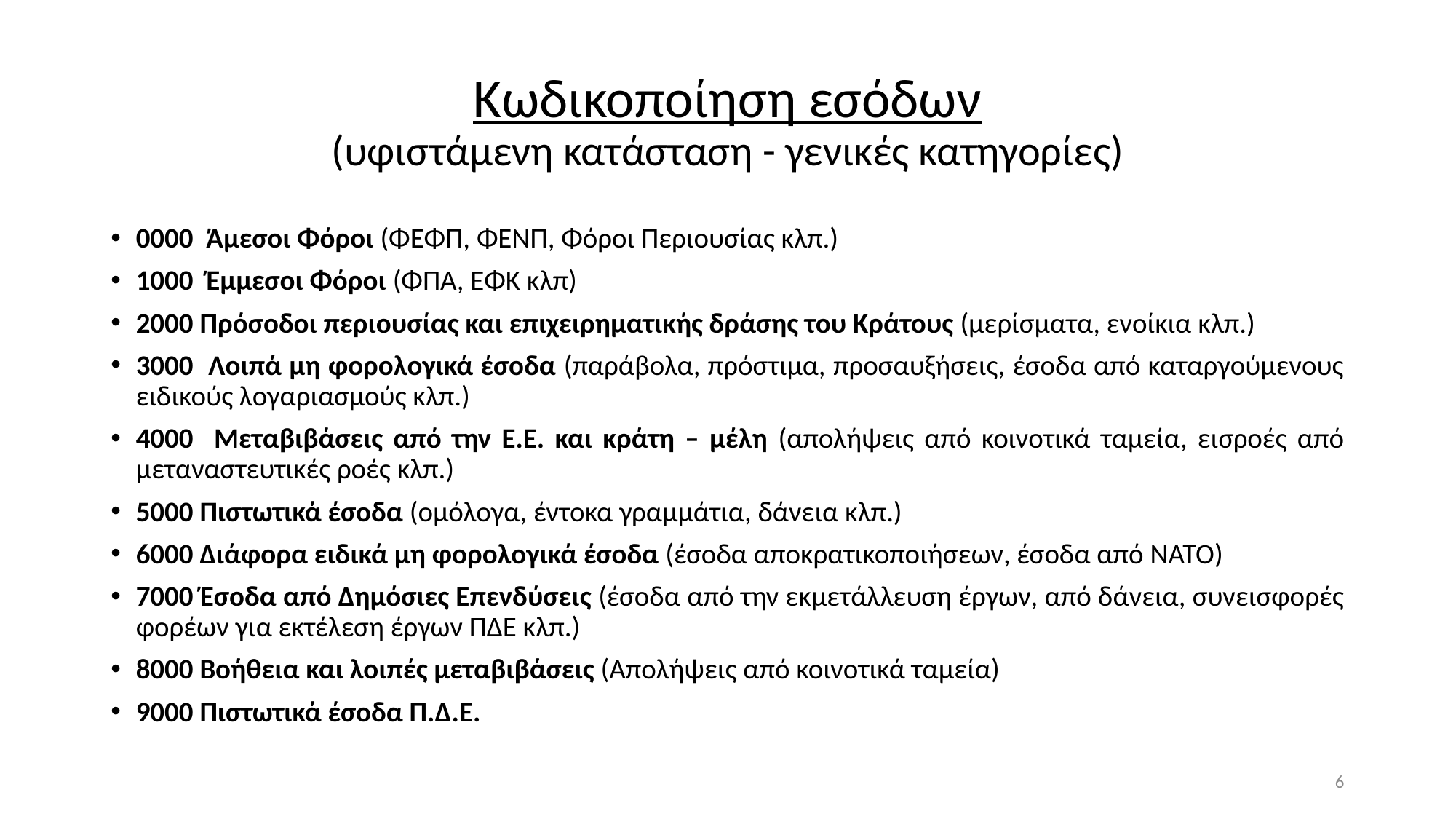

# Κωδικοποίηση εσόδων (υφιστάμενη κατάσταση - γενικές κατηγορίες)
0000  Άμεσοι Φόροι (ΦΕΦΠ, ΦΕΝΠ, Φόροι Περιουσίας κλπ.)
1000  Έμμεσοι Φόροι (ΦΠΑ, ΕΦΚ κλπ)
2000 Πρόσοδοι περιουσίας και επιχειρηματικής δράσης του Κράτους (μερίσματα, ενοίκια κλπ.)
3000  Λοιπά μη φορολογικά έσοδα (παράβολα, πρόστιμα, προσαυξήσεις, έσοδα από καταργούμενους ειδικούς λογαριασμούς κλπ.)
4000  Μεταβιβάσεις από την Ε.Ε. και κράτη – μέλη (απολήψεις από κοινοτικά ταμεία, εισροές από μεταναστευτικές ροές κλπ.)
5000 Πιστωτικά έσοδα (ομόλογα, έντοκα γραμμάτια, δάνεια κλπ.)
6000 Διάφορα ειδικά μη φορολογικά έσοδα (έσοδα αποκρατικοποιήσεων, έσοδα από ΝΑΤΟ)
7000 Έσοδα από Δημόσιες Επενδύσεις (έσοδα από την εκμετάλλευση έργων, από δάνεια, συνεισφορές φορέων για εκτέλεση έργων ΠΔΕ κλπ.)
8000 Βοήθεια και λοιπές μεταβιβάσεις (Απολήψεις από κοινοτικά ταμεία)
9000 Πιστωτικά έσοδα Π.Δ.Ε.
6